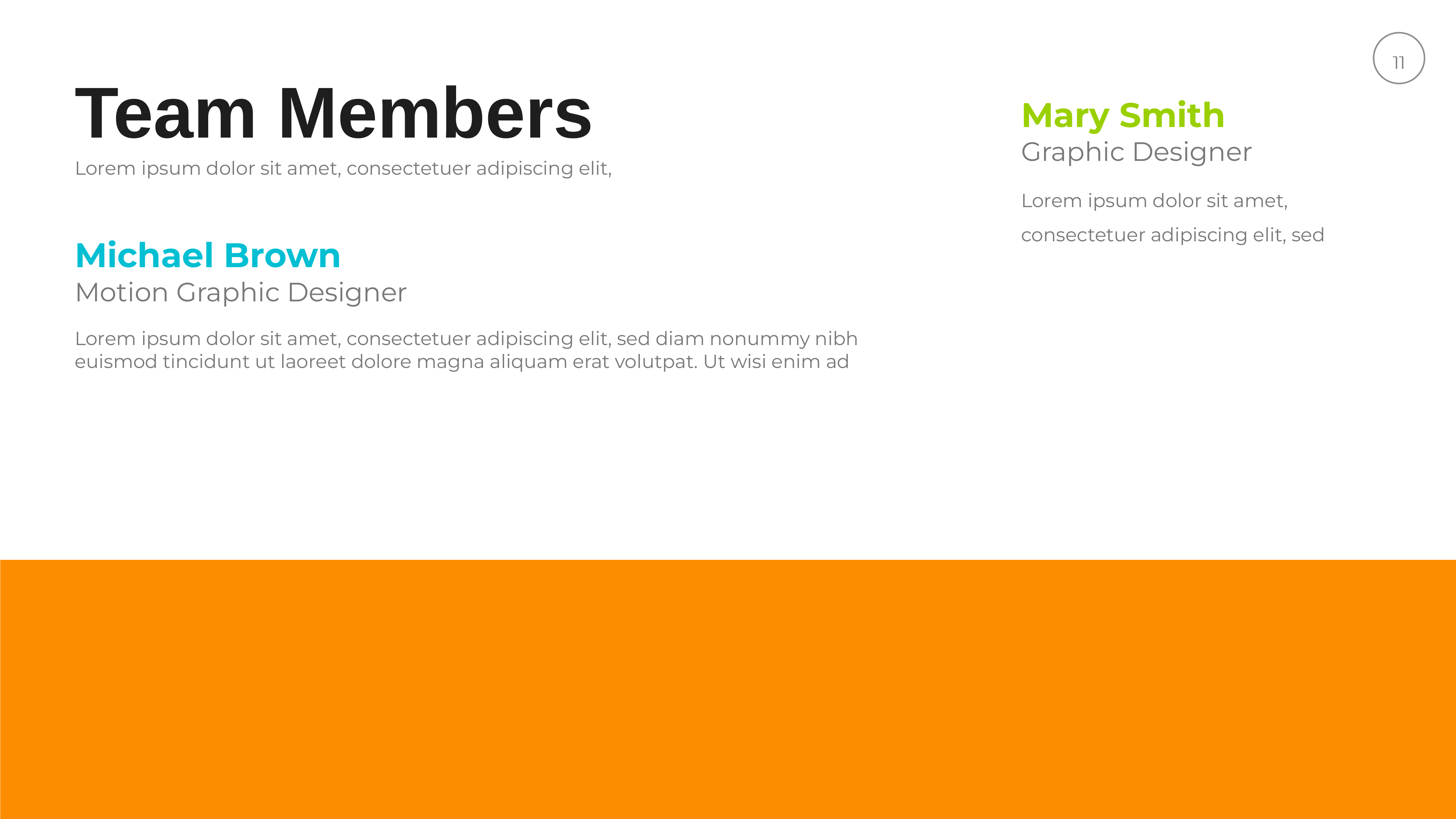

Team Members
Mary Smith
Graphic Designer
Lorem ipsum dolor sit amet, consectetuer adipiscing elit,
Lorem ipsum dolor sit amet, consectetuer adipiscing elit, sed
Michael Brown

Motion Graphic Designer
Lorem ipsum dolor sit amet, consectetuer adipiscing elit, sed diam nonummy nibh euismod tincidunt ut laoreet dolore magna aliquam erat volutpat. Ut wisi enim ad